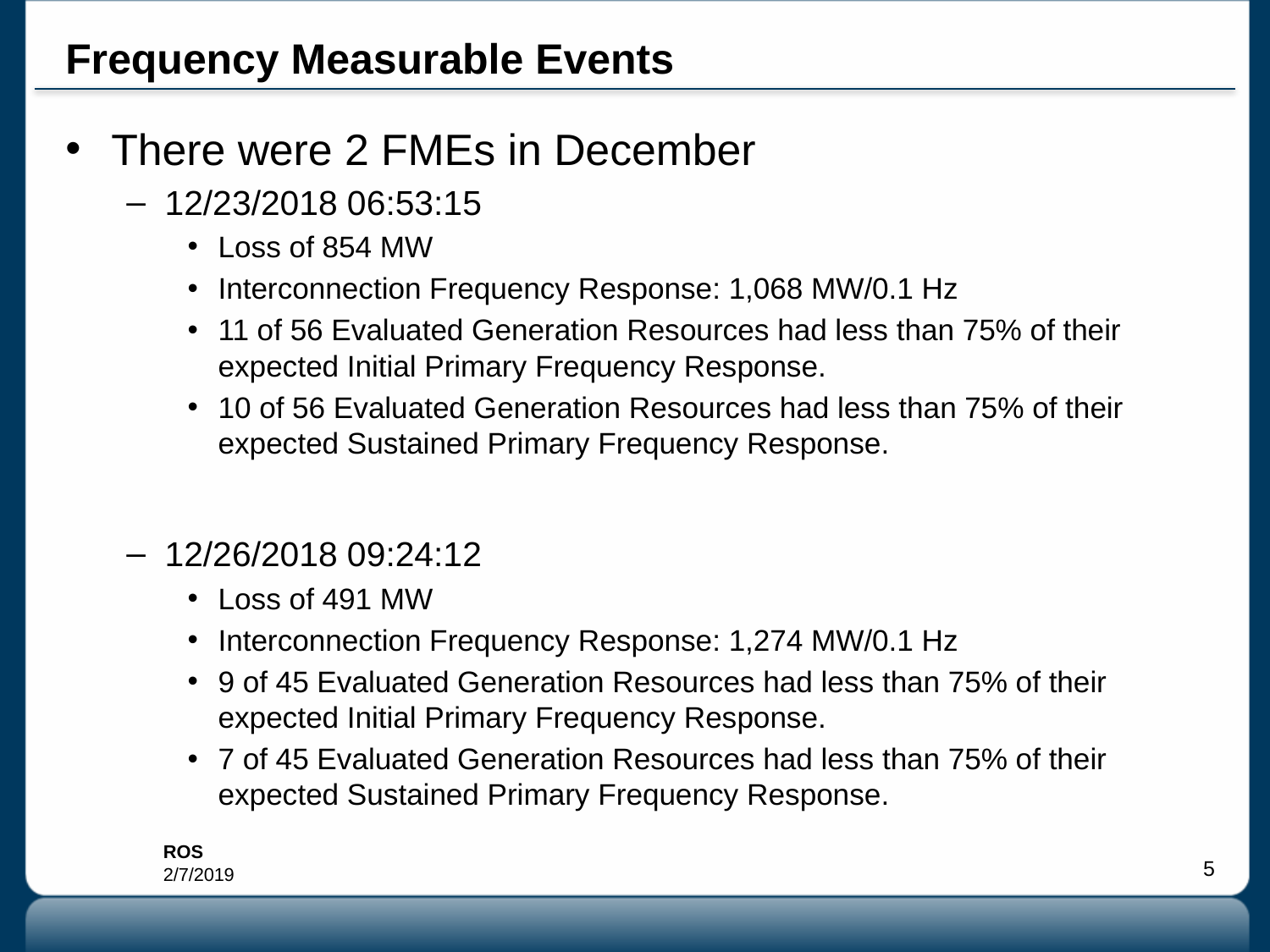

# Frequency Measurable Events
There were 2 FMEs in December
12/23/2018 06:53:15
Loss of 854 MW
Interconnection Frequency Response: 1,068 MW/0.1 Hz
11 of 56 Evaluated Generation Resources had less than 75% of their expected Initial Primary Frequency Response.
10 of 56 Evaluated Generation Resources had less than 75% of their expected Sustained Primary Frequency Response.

12/26/2018 09:24:12
Loss of 491 MW
Interconnection Frequency Response: 1,274 MW/0.1 Hz
9 of 45 Evaluated Generation Resources had less than 75% of their expected Initial Primary Frequency Response.
7 of 45 Evaluated Generation Resources had less than 75% of their expected Sustained Primary Frequency Response.